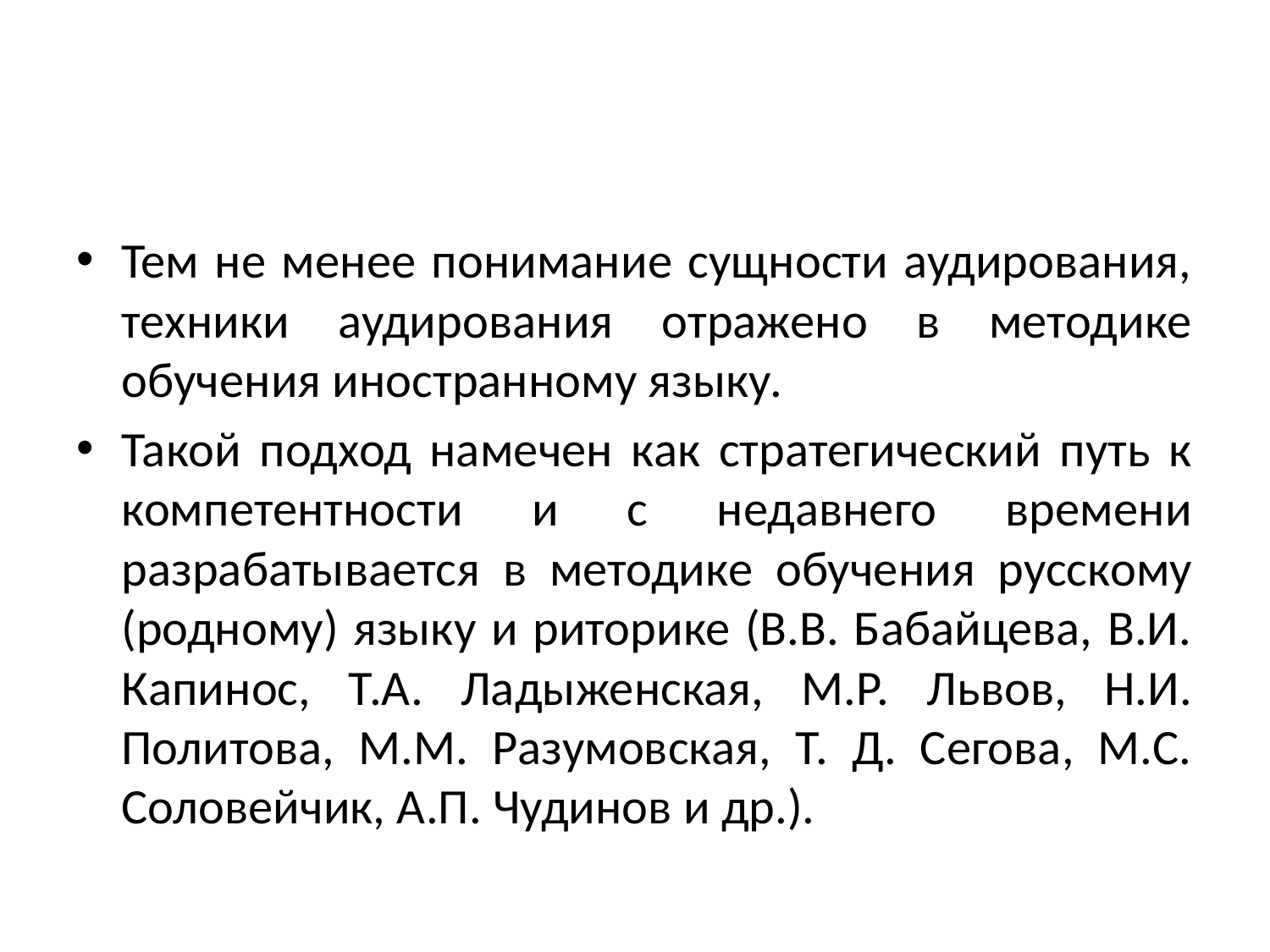

#
Тем не менее понимание сущности аудирования, техники аудирования отражено в методике обучения иностранному языку.
Такой подход намечен как стратегический путь к компетентности и с недавнего времени разрабатывается в методике обучения русскому (родному) языку и риторике (В.В. Бабайцева, В.И. Капинос, Т.А. Ладыженская, М.Р. Львов, Н.И. Политова, М.М. Разумовская, Т. Д. Сегова, М.С. Соловейчик, А.П. Чудинов и др.).